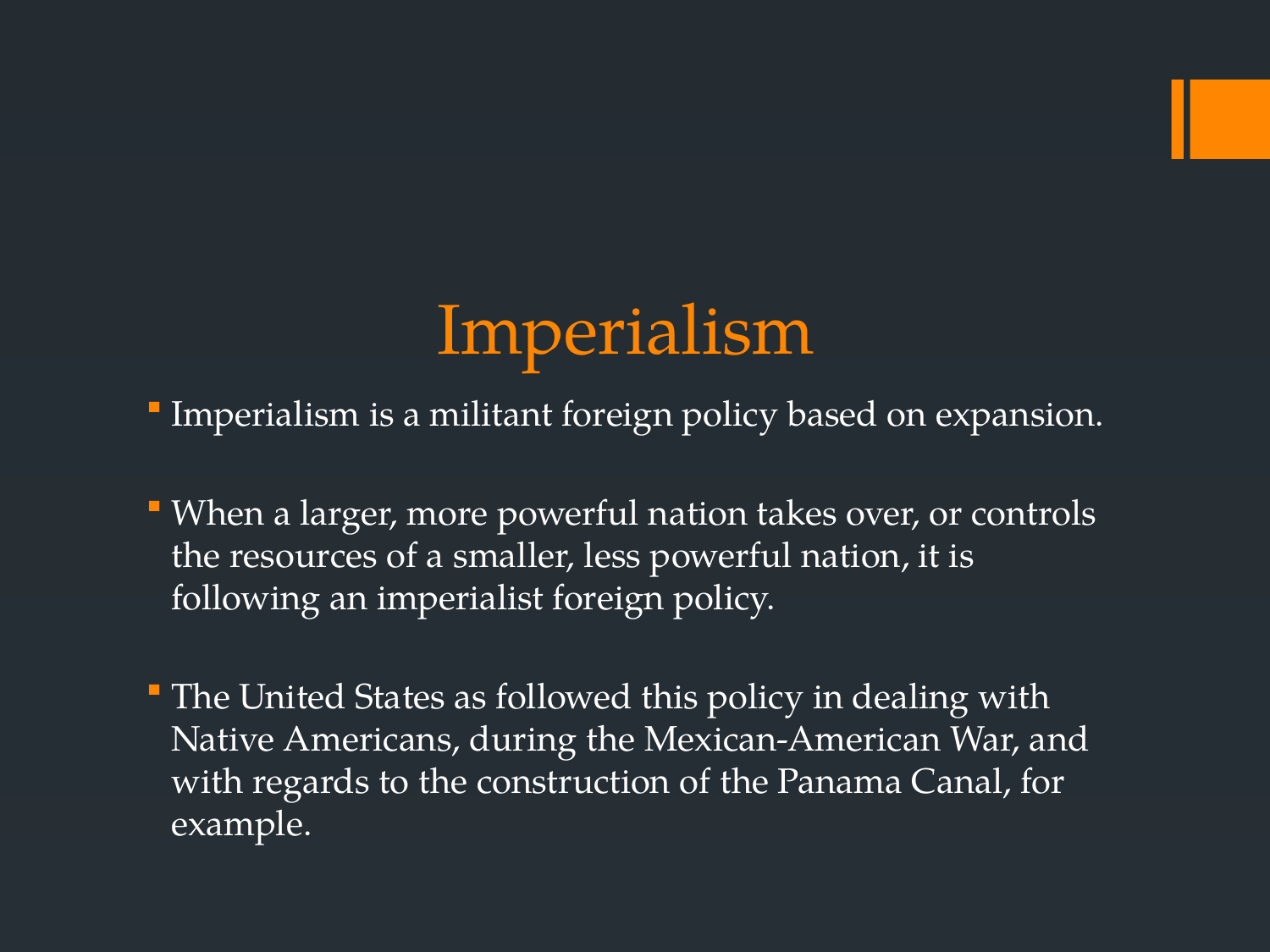

# Imperialism
Imperialism is a militant foreign policy based on expansion.

When a larger, more powerful nation takes over, or controls the resources of a smaller, less powerful nation, it is following an imperialist foreign policy.

The United States as followed this policy in dealing with Native Americans, during the Mexican-American War, and with regards to the construction of the Panama Canal, for example.